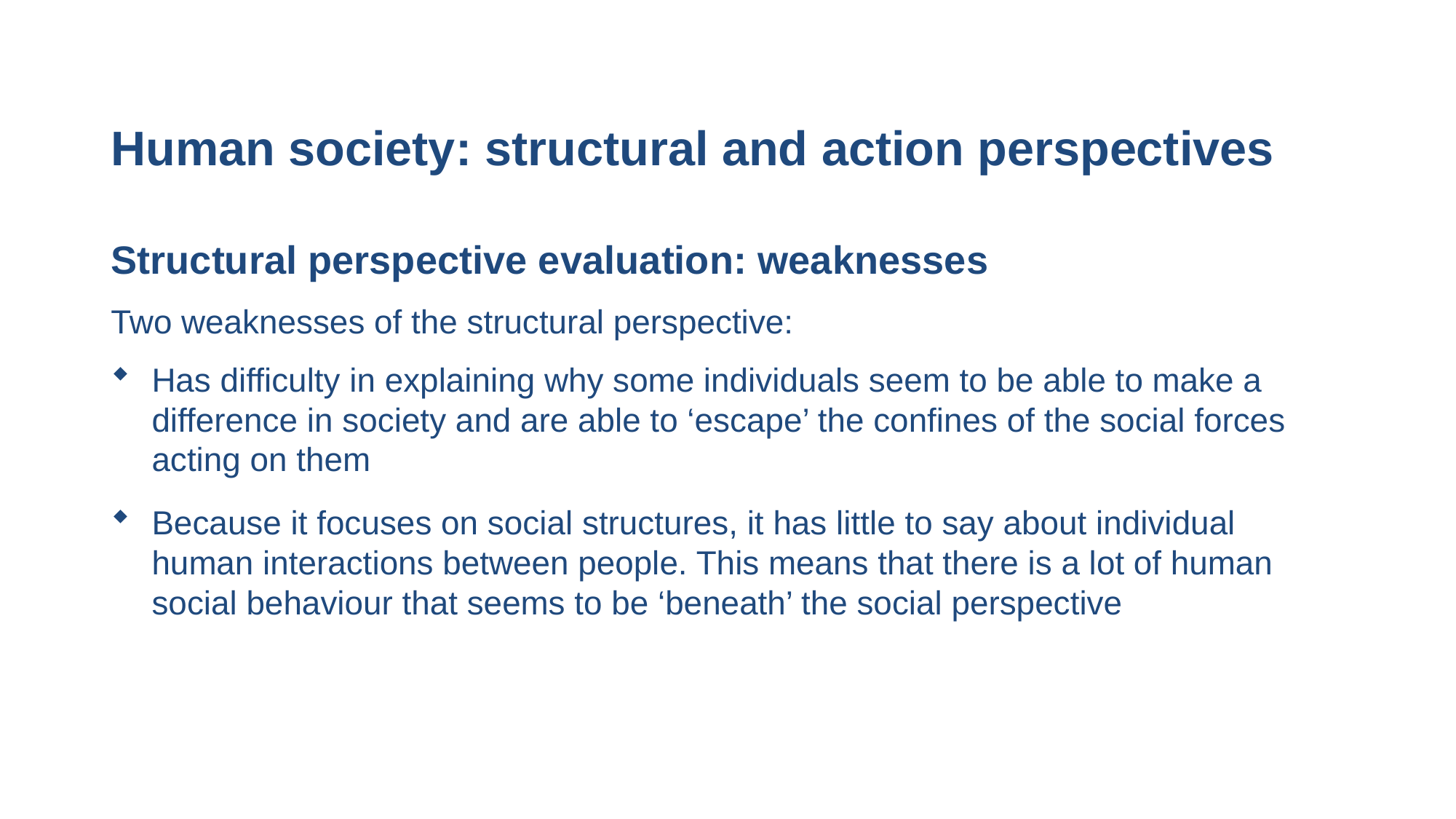

# Human society: structural and action perspectives
Structural perspective evaluation: weaknesses
Two weaknesses of the structural perspective:
Has difficulty in explaining why some individuals seem to be able to make a difference in society and are able to ‘escape’ the confines of the social forces acting on them
Because it focuses on social structures, it has little to say about individual human interactions between people. This means that there is a lot of human social behaviour that seems to be ‘beneath’ the social perspective